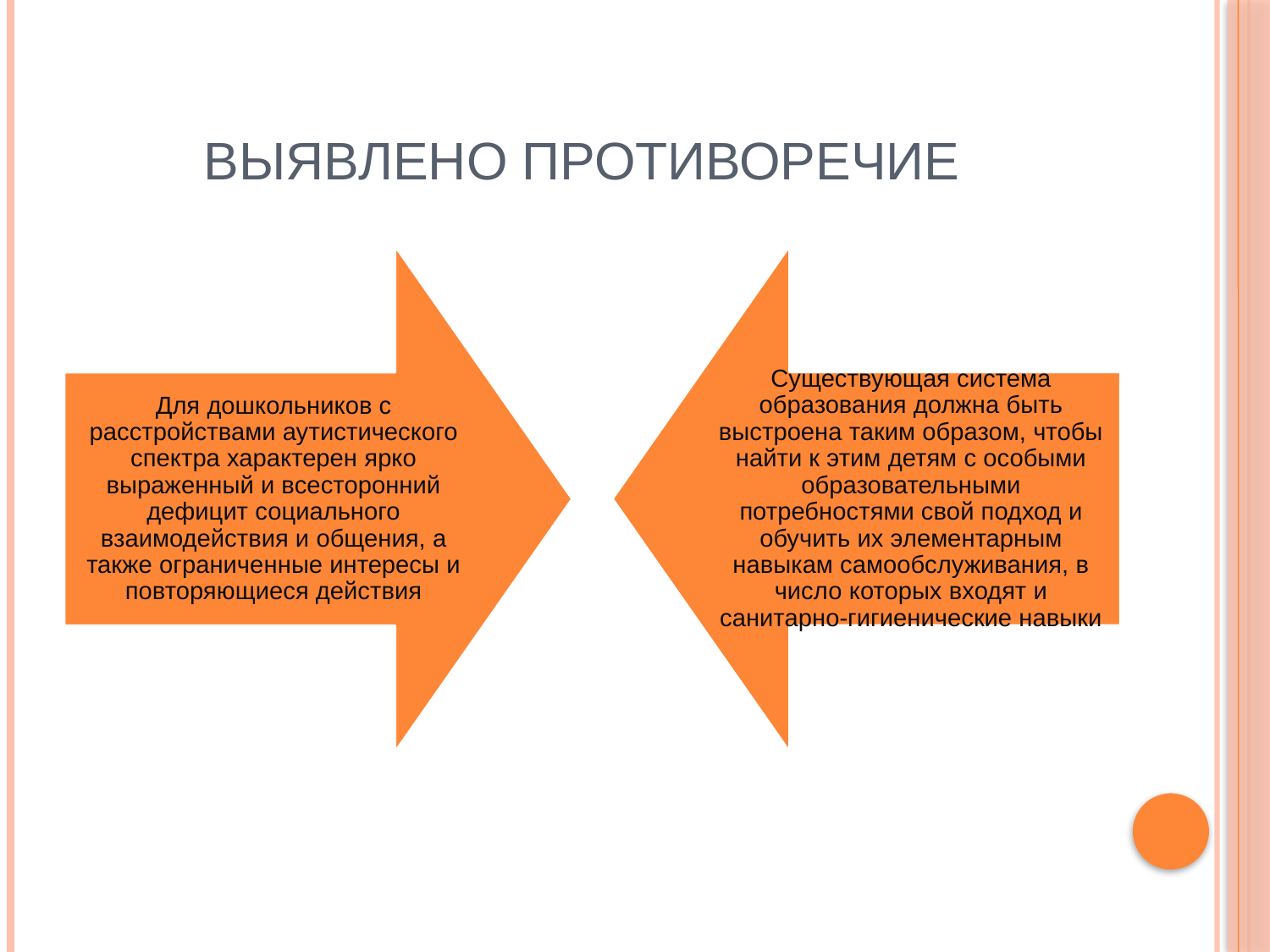

# Выявлено противоречие
Для дошкольников с расстройствами аутистического спектра характерен ярко выраженный и всесторонний дефицит социального взаимодействия и общения, а также ограниченные интересы и повторяющиеся действия
Существующая система образования должна быть выстроена таким образом, чтобы найти к этим детям с особыми образовательными потребностями свой подход и обучить их элементарным навыкам самообслуживания, в число которых входят и санитарно-гигиенические навыки